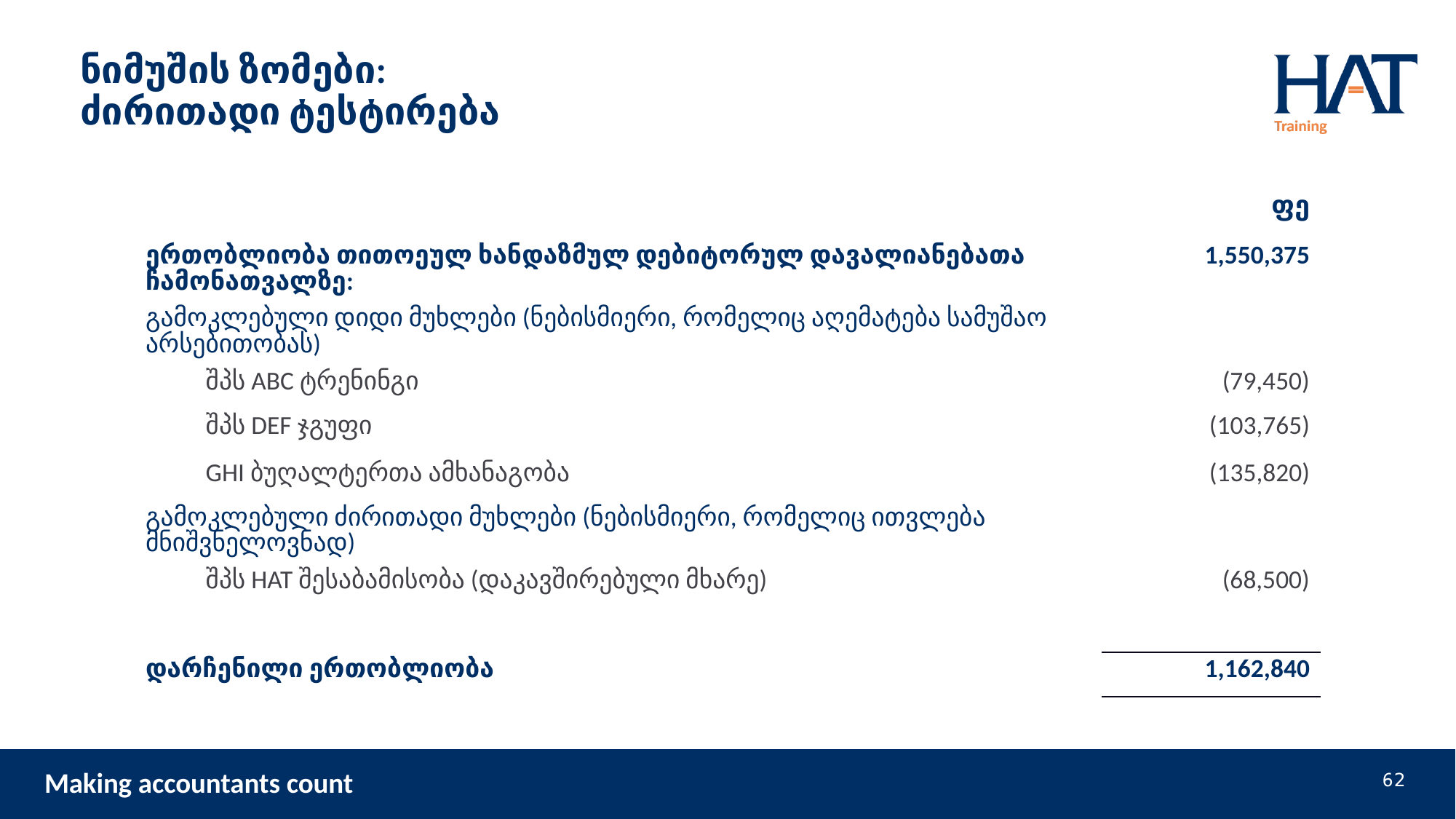

# ნიმუშის ზომები: ძირითადი ტესტირება
|  |  | ფე |
| --- | --- | --- |
| ერთობლიობა თითოეულ ხანდაზმულ დებიტორულ დავალიანებათა ჩამონათვალზე: |  | 1,550,375 |
| გამოკლებული დიდი მუხლები (ნებისმიერი, რომელიც აღემატება სამუშაო არსებითობას) |  |  |
|  | შპს ABC ტრენინგი | (79,450) |
|  | შპს DEF ჯგუფი | (103,765) |
|  | GHI ბუღალტერთა ამხანაგობა | (135,820) |
| გამოკლებული ძირითადი მუხლები (ნებისმიერი, რომელიც ითვლება მნიშვნელოვნად) |  |  |
|  | შპს HAT შესაბამისობა (დაკავშირებული მხარე) | (68,500) |
|  |  |  |
| დარჩენილი ერთობლიობა |  | 1,162,840 |

62